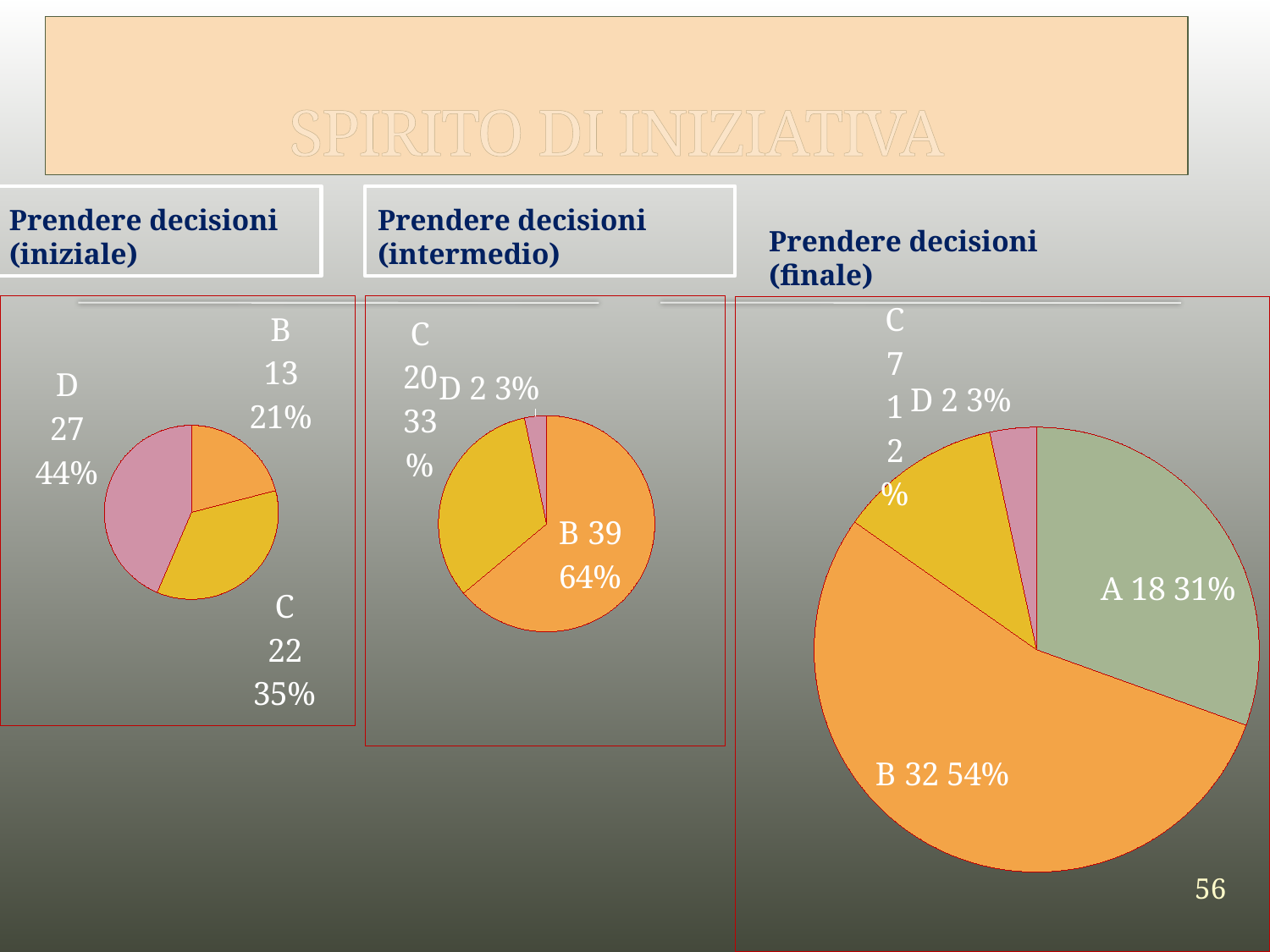

# SPIRITO DI INIZIATIVA
Prendere decisioni
(iniziale)
Prendere decisioni
(intermedio)
Prendere decisioni
(finale)

### Chart

| Category | Vendite |
|---|---|
| A | 0.0 |
| B | 13.0 |
| C | 22.0 |
| D | 27.0 |

### Chart

| Category | Vendite |
|---|---|
| A | 0.0 |
| B | 39.0 |
| C | 20.0 |
| D | 2.0 |

### Chart

| Category | Vendite |
|---|---|
| A | 18.0 |
| B | 32.0 |
| C | 7.0 |
| D | 2.0 |
56